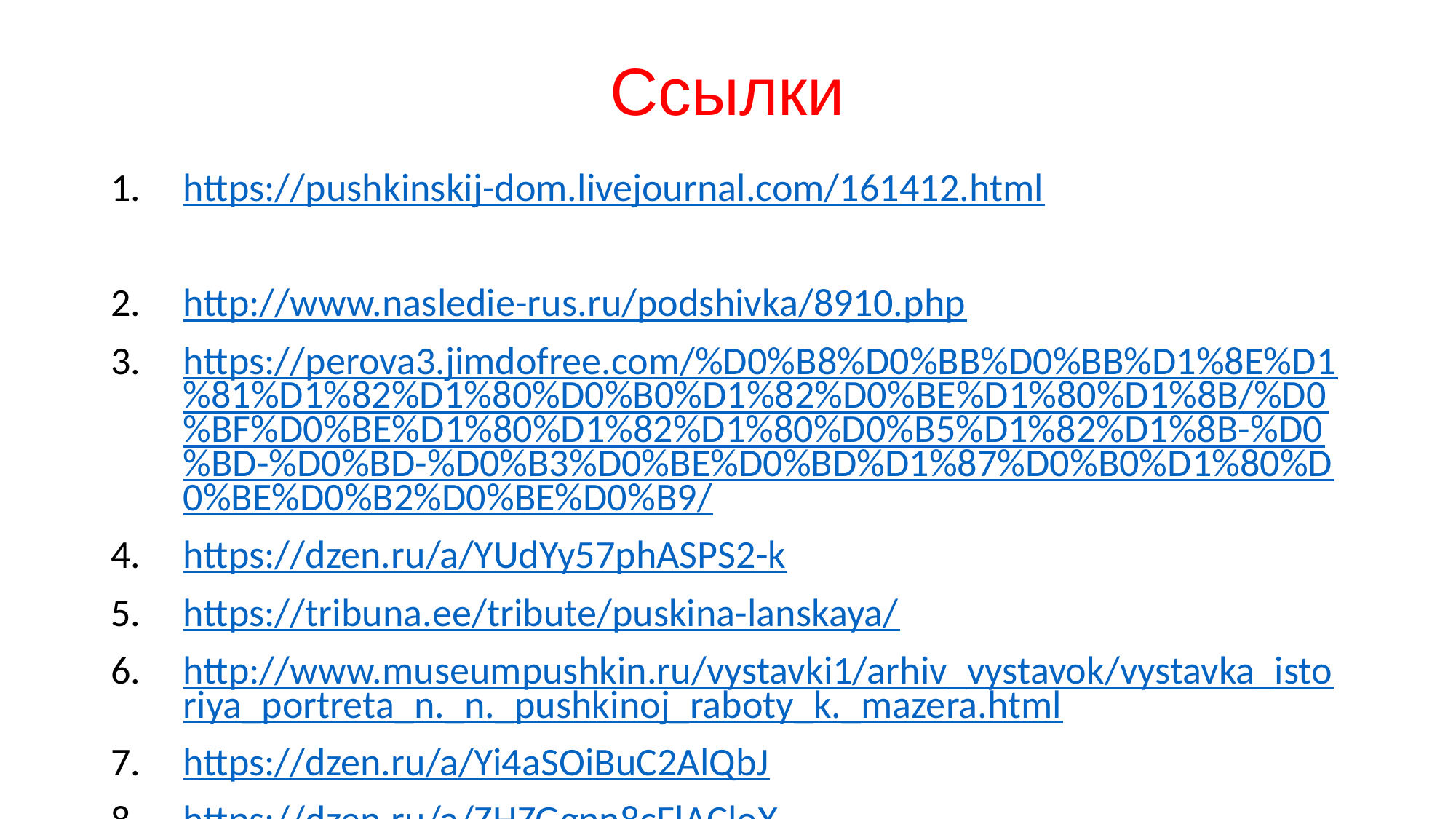

# Ссылки
https://pushkinskij-dom.livejournal.com/161412.html

http://www.nasledie-rus.ru/podshivka/8910.php
https://perova3.jimdofree.com/%D0%B8%D0%BB%D0%BB%D1%8E%D1%81%D1%82%D1%80%D0%B0%D1%82%D0%BE%D1%80%D1%8B/%D0%BF%D0%BE%D1%80%D1%82%D1%80%D0%B5%D1%82%D1%8B-%D0%BD-%D0%BD-%D0%B3%D0%BE%D0%BD%D1%87%D0%B0%D1%80%D0%BE%D0%B2%D0%BE%D0%B9/
https://dzen.ru/a/YUdYy57phASPS2-k
https://tribuna.ee/tribute/puskina-lanskaya/
http://www.museumpushkin.ru/vystavki1/arhiv_vystavok/vystavka_istoriya_portreta_n._n._pushkinoj_raboty_k._mazera.html
https://dzen.ru/a/Yi4aSOiBuC2AlQbJ
https://dzen.ru/a/ZHZGgnn8cFlACloX
https://dzen.ru/a/YbT7-Yd0BAuQzHMV